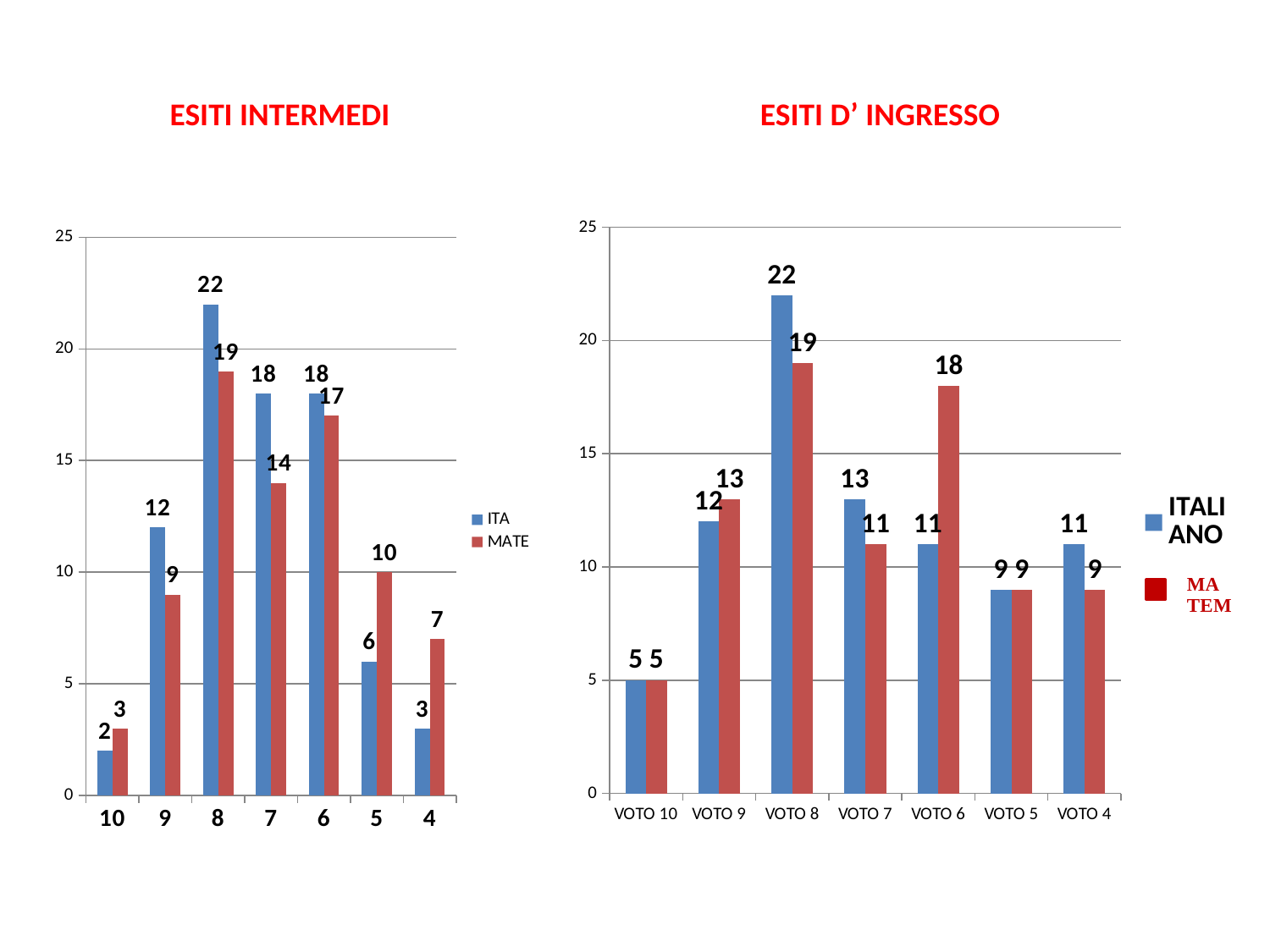

ESITI INTERMEDI
ESITI D’ INGRESSO

### Chart

| Category | ITALIANO | MATEM |
|---|---|---|
| VOTO 10 | 5.0 | 5.0 |
| VOTO 9 | 12.0 | 13.0 |
| VOTO 8 | 22.0 | 19.0 |
| VOTO 7 | 13.0 | 11.0 |
| VOTO 6 | 11.0 | 18.0 |
| VOTO 5 | 9.0 | 9.0 |
| VOTO 4 | 11.0 | 9.0 |

### Chart

| Category | ITA | MATE |
|---|---|---|
| 10 | 2.0 | 3.0 |
| 9 | 12.0 | 9.0 |
| 8 | 22.0 | 19.0 |
| 7 | 18.0 | 14.0 |
| 6 | 18.0 | 17.0 |
| 5 | 6.0 | 10.0 |
| 4 | 3.0 | 7.0 |